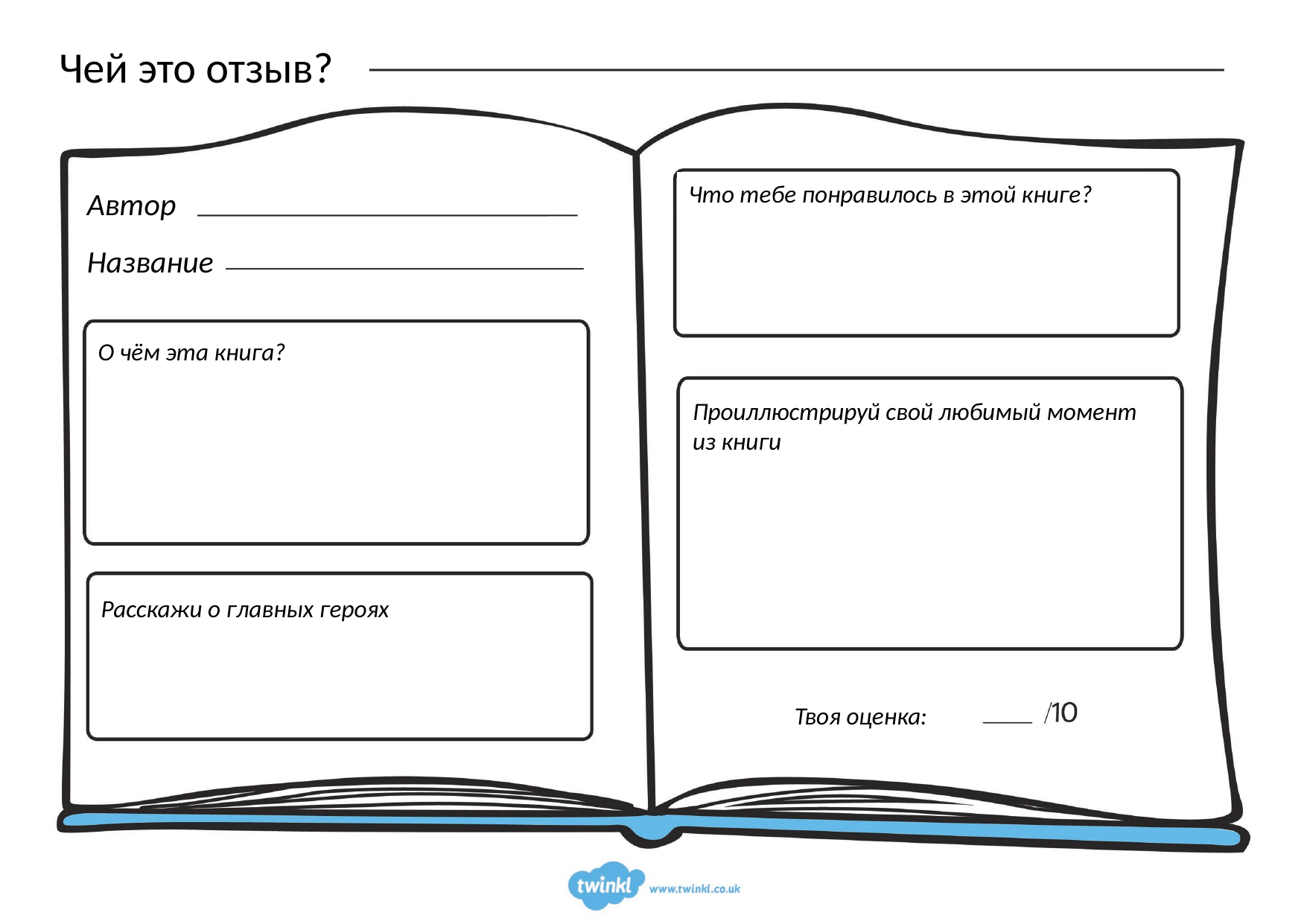

Чей это отзыв?
Что тебе понравилось в этой книге?
Автор
Название
О чём эта книга?
Проиллюстрируй свой любимый момент из книги
Расскажи о главных героях
Твоя оценка: